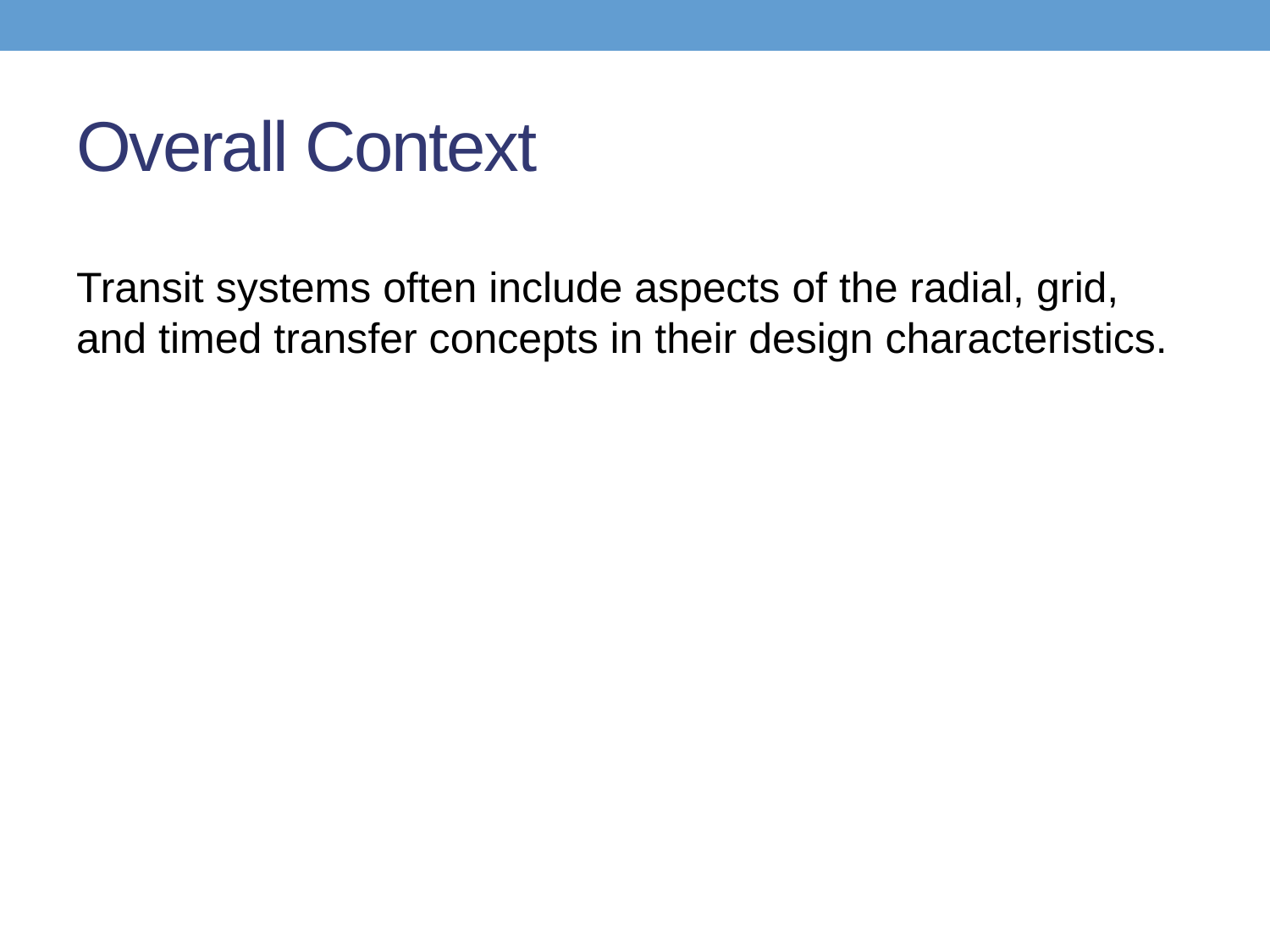

# Overall Context
Transit systems often include aspects of the radial, grid, and timed transfer concepts in their design characteristics.